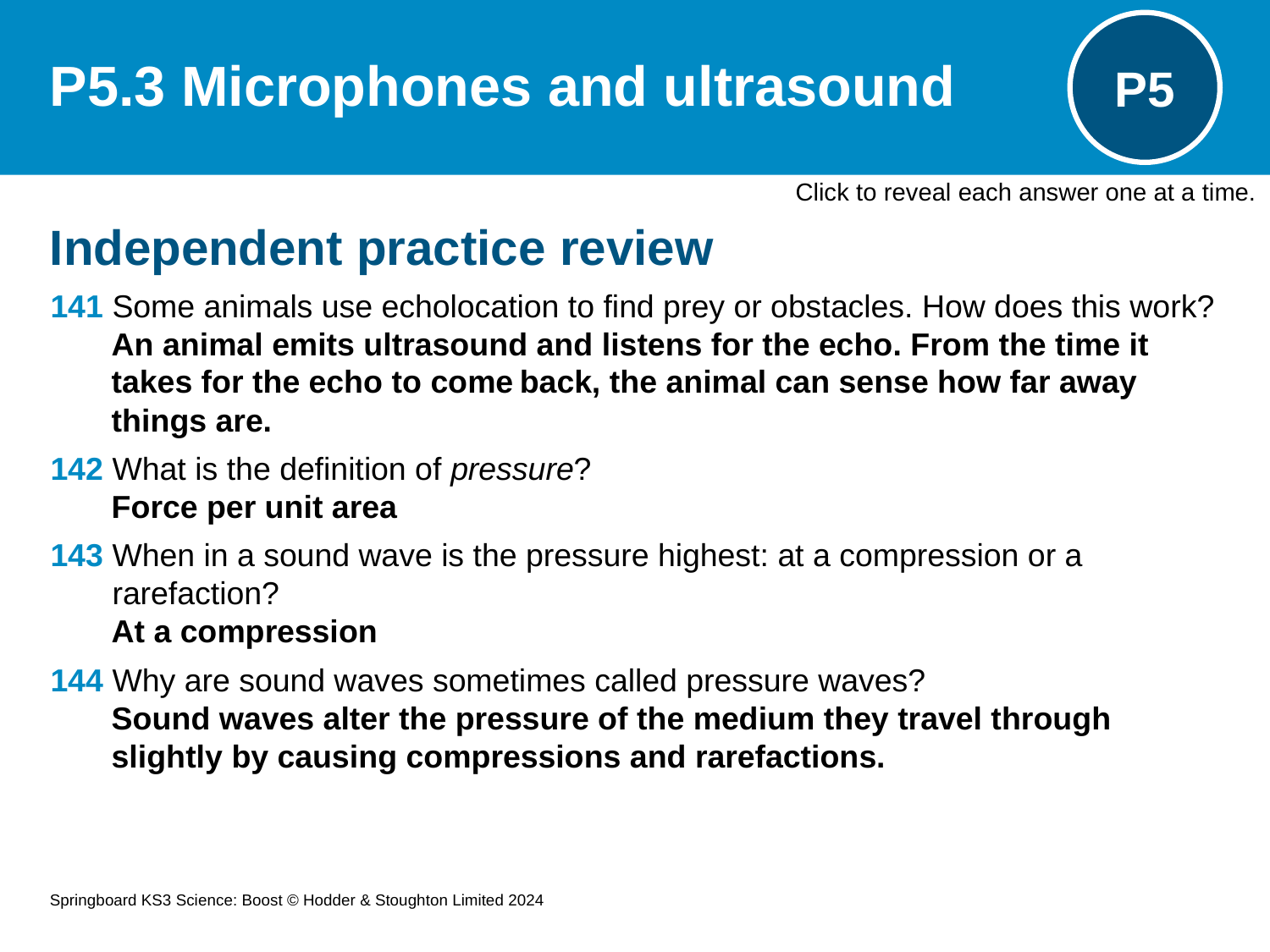

# P5.3 Microphones and ultrasound
P5
Click to reveal each answer one at a time.
Independent practice review
141	Some animals use echolocation to find prey or obstacles. How does this work?
An animal emits ultrasound and listens for the echo. From the time it takes for the echo to come back, the animal can sense how far away things are.
142	What is the definition of pressure?
Force per unit area
143	When in a sound wave is the pressure highest: at a compression or a rarefaction?
At a compression
144	Why are sound waves sometimes called pressure waves?
Sound waves alter the pressure of the medium they travel through slightly by causing compressions and rarefactions.
Springboard KS3 Science: Boost © Hodder & Stoughton Limited 2024